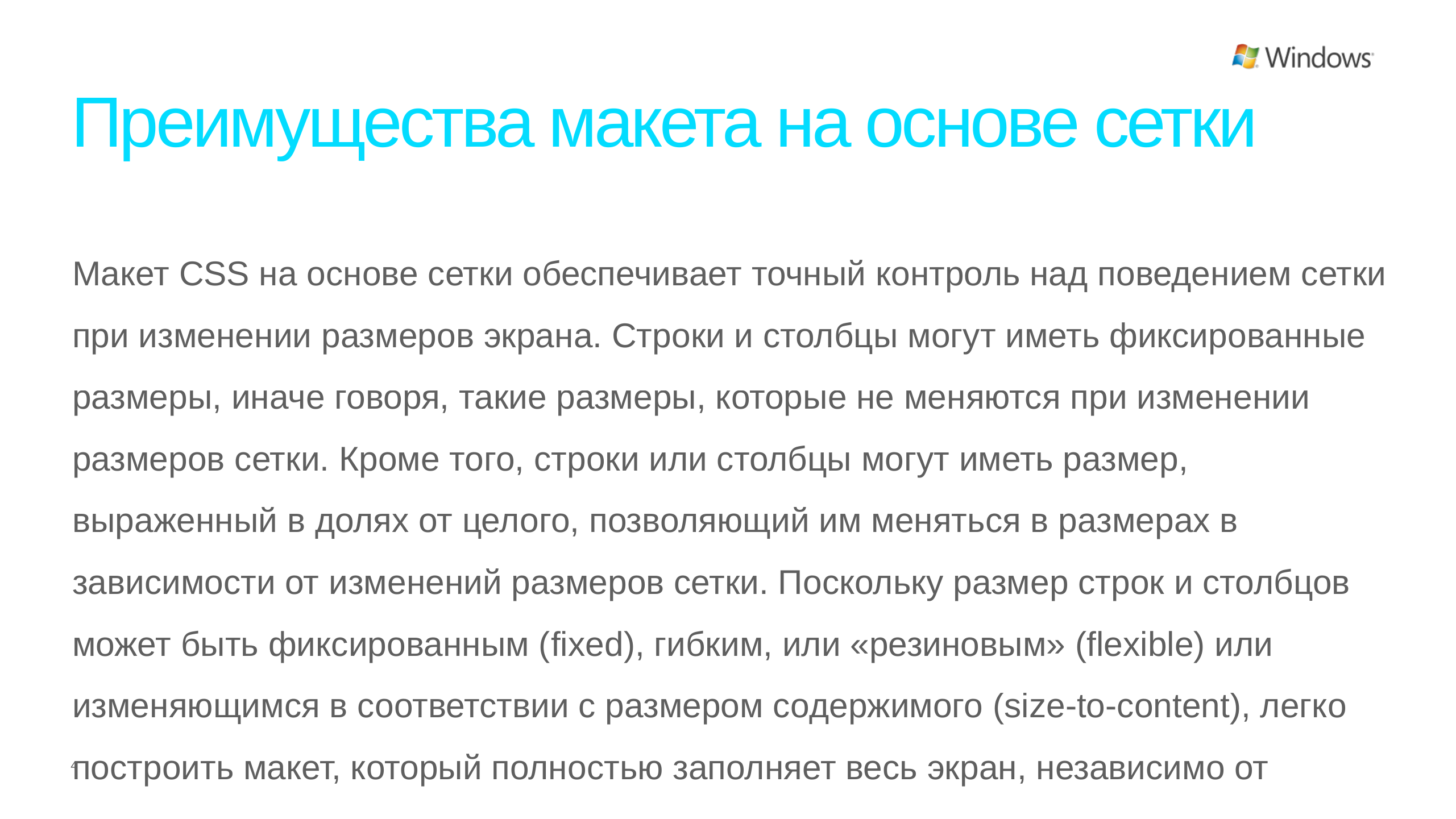

# Преимущества макета на основе сетки
Макет CSS на основе сетки обеспечивает точный контроль над поведением сетки при изменении размеров экрана. Строки и столбцы могут иметь фиксированные размеры, иначе говоря, такие размеры, которые не меняются при изменении размеров сетки. Кроме того, строки или столбцы могут иметь размер, выраженный в долях от целого, позволяющий им меняться в размерах в зависимости от изменений размеров сетки. Поскольку размер строк и столбцов может быть фиксированным (fixed), гибким, или «резиновым» (flexible) или изменяющимся в соответствии с размером содержимого (size-to-content), легко построить макет, который полностью заполняет весь экран, независимо от размеров экрана.